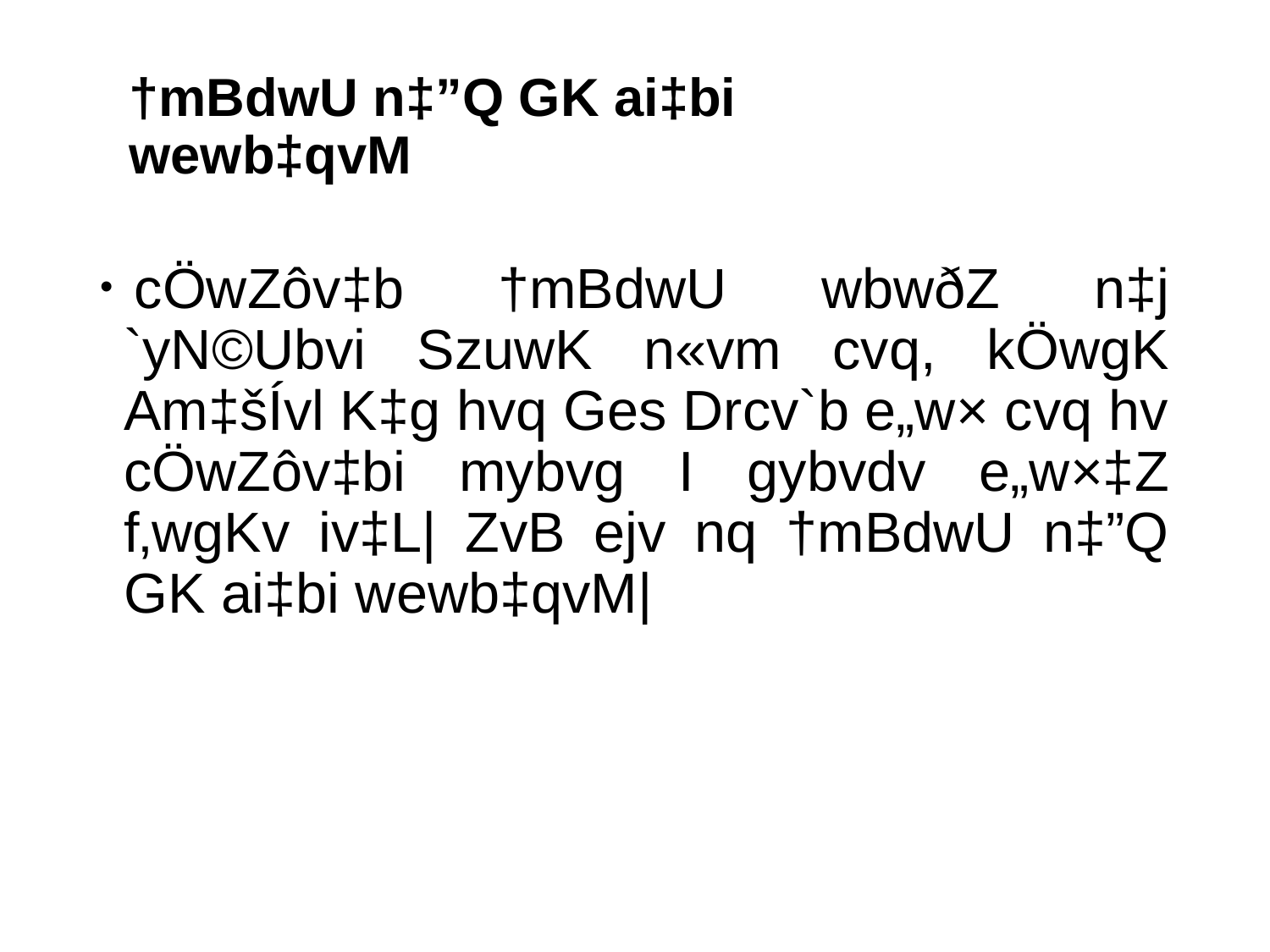

# †mBdwU n‡”Q GK ai‡bi wewb‡qvM
 cÖwZôv‡b †mBdwU wbwðZ n‡j `yN©Ubvi SzuwK n«vm cvq, kÖwgK Am‡šÍvl K‡g hvq Ges Drcv`b e„w× cvq hv cÖwZôv‡bi mybvg I gybvdv e„w×‡Z f‚wgKv iv‡L| ZvB ejv nq †mBdwU n‡”Q GK ai‡bi wewb‡qvM|